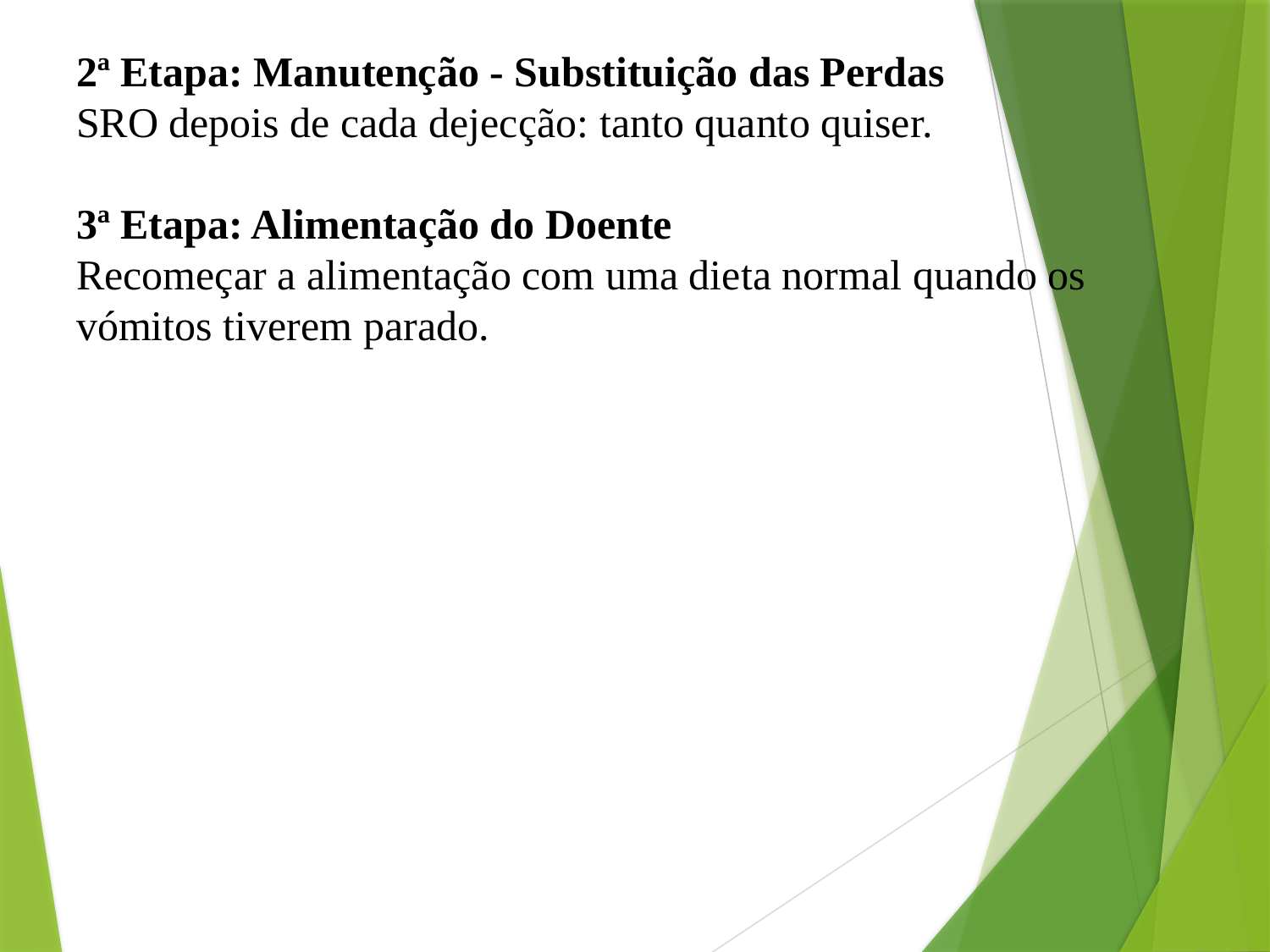

# 2ª Etapa: Manutenção - Substituição das Perdas SRO depois de cada dejecção: tanto quanto quiser. 3ª Etapa: Alimentação do Doente Recomeçar a alimentação com uma dieta normal quando os vómitos tiverem parado.